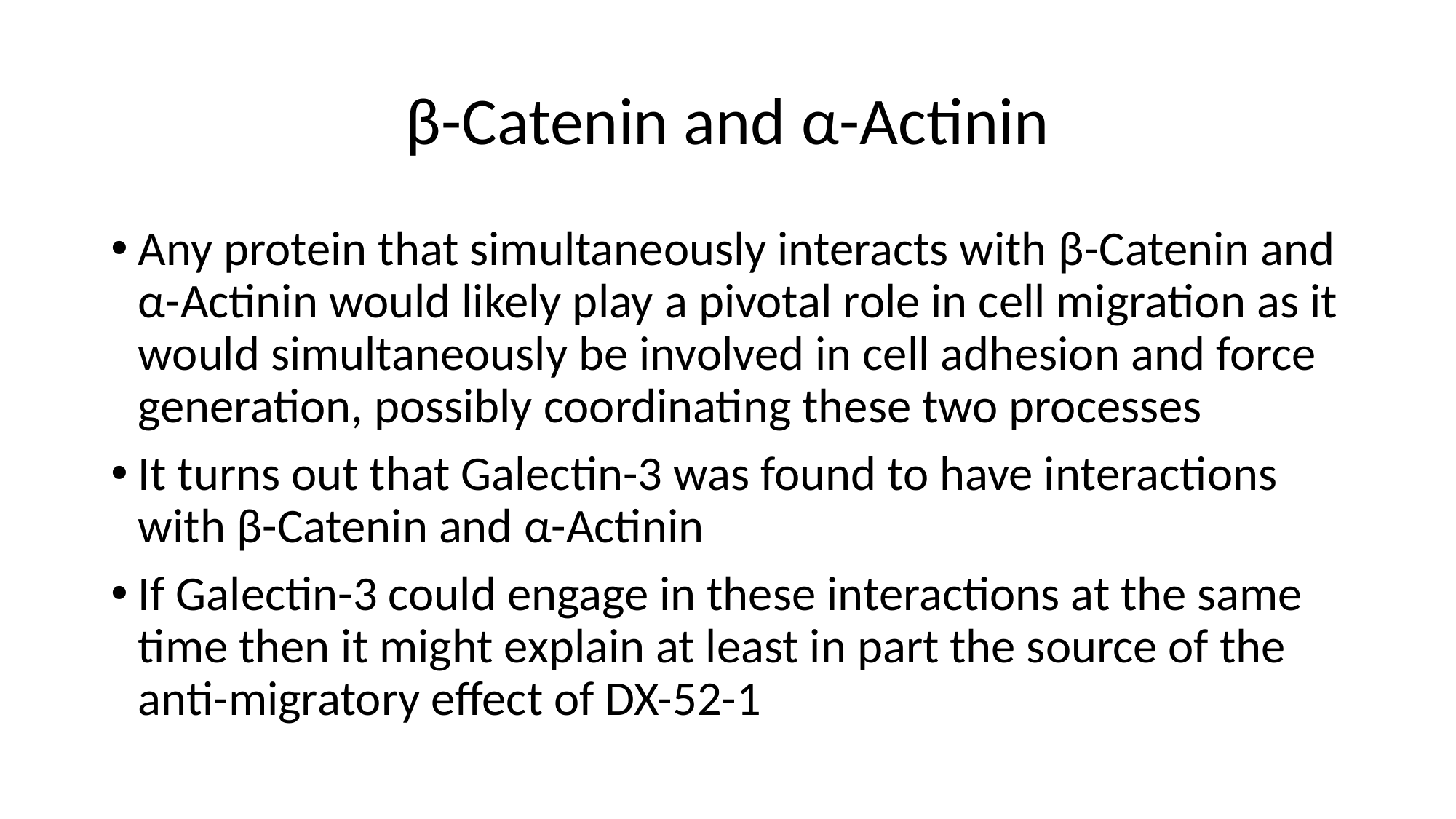

# β-Catenin and α-Actinin
Any protein that simultaneously interacts with β-Catenin and α-Actinin would likely play a pivotal role in cell migration as it would simultaneously be involved in cell adhesion and force generation, possibly coordinating these two processes
It turns out that Galectin-3 was found to have interactions with β-Catenin and α-Actinin
If Galectin-3 could engage in these interactions at the same time then it might explain at least in part the source of the anti-migratory effect of DX-52-1